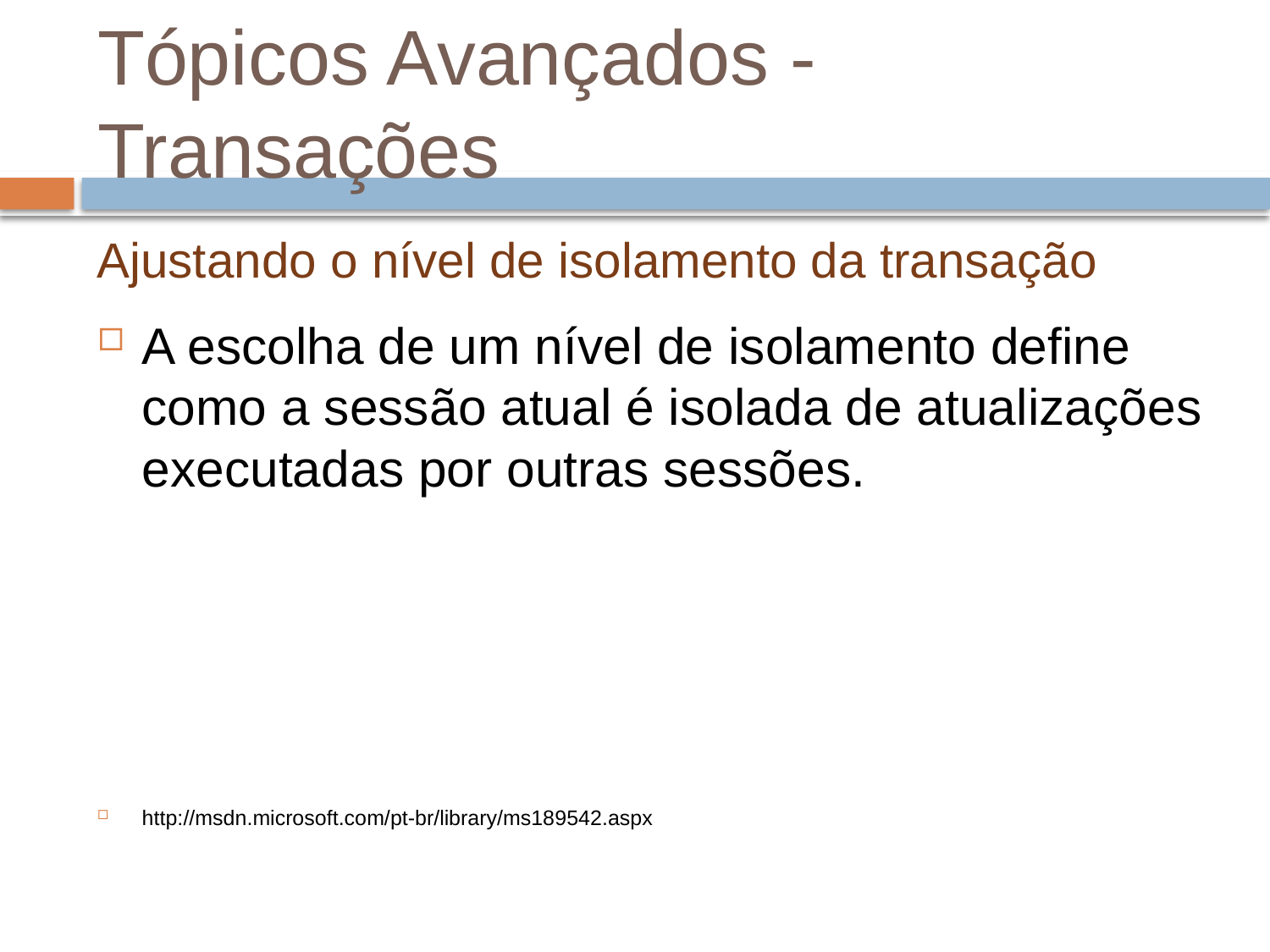

# Tópicos Avançados - Transações
Ajustando o nível de isolamento da transação
A escolha de um nível de isolamento define como a sessão atual é isolada de atualizações executadas por outras sessões.

http://msdn.microsoft.com/pt-br/library/ms189542.aspx